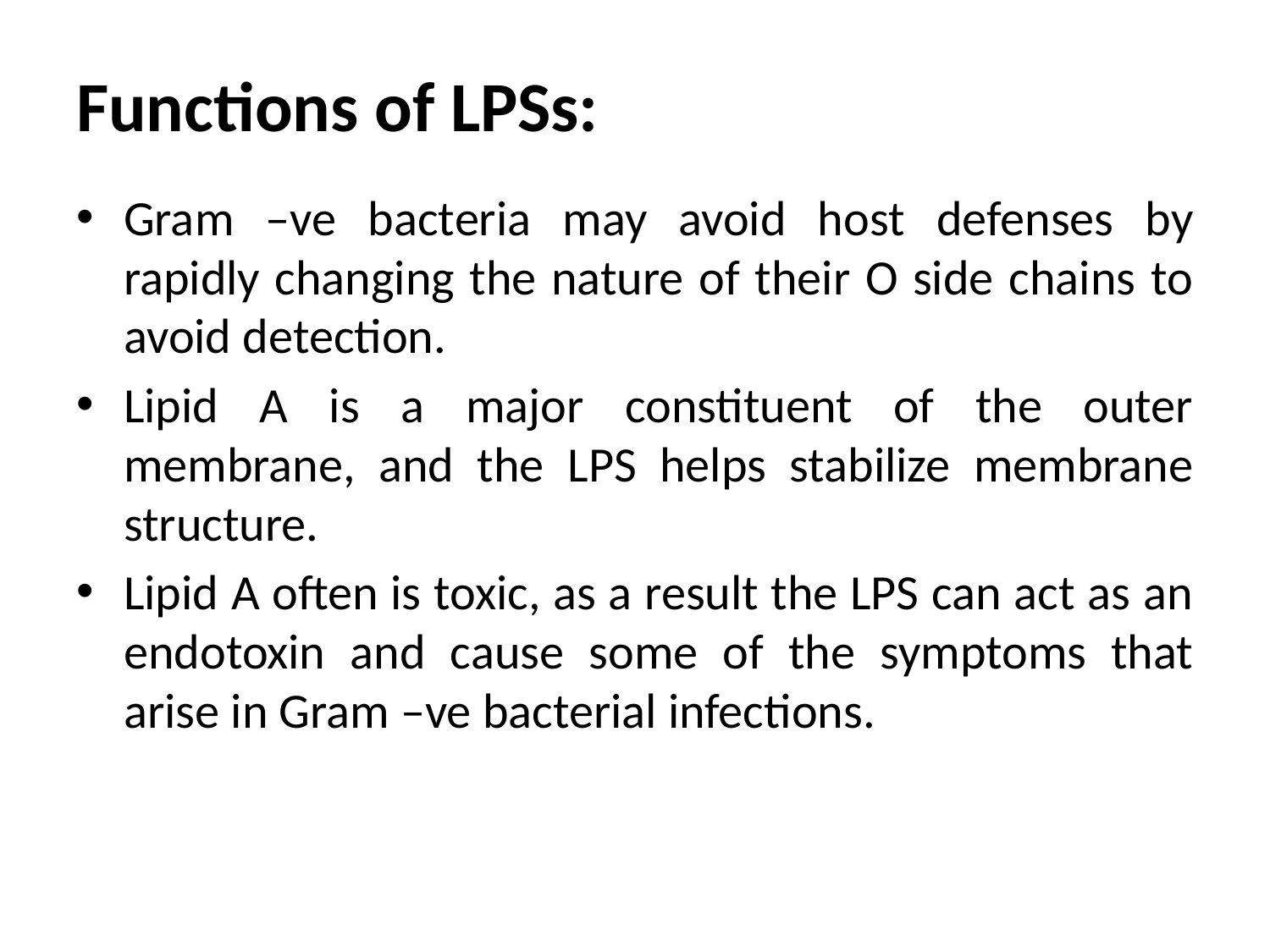

# Functions of LPSs:
Gram –ve bacteria may avoid host defenses by rapidly changing the nature of their O side chains to avoid detection.
Lipid A is a major constituent of the outer membrane, and the LPS helps stabilize membrane structure.
Lipid A often is toxic, as a result the LPS can act as an endotoxin and cause some of the symptoms that arise in Gram –ve bacterial infections.